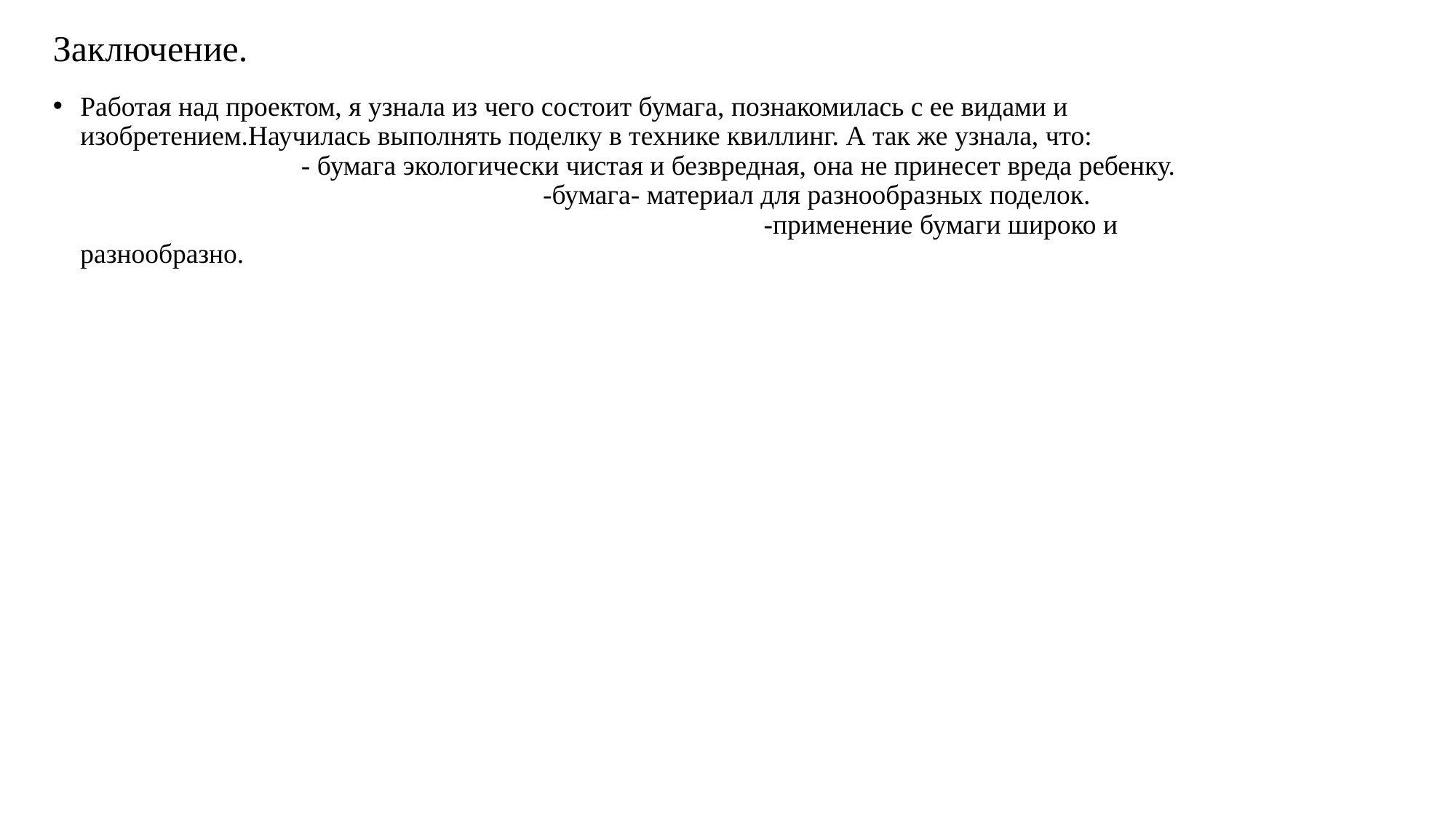

# Заключение.
Работая над проектом, я узнала из чего состоит бумага, познакомилась с ее видами и изобретением.Научилась выполнять поделку в технике квиллинг. А так же узнала, что:                                                            - бумага экологически чистая и безвредная, она не принесет вреда ребенку.                                                                                   -бумага- материал для разнообразных поделок.                                                                                                                                -применение бумаги широко и разнообразно.